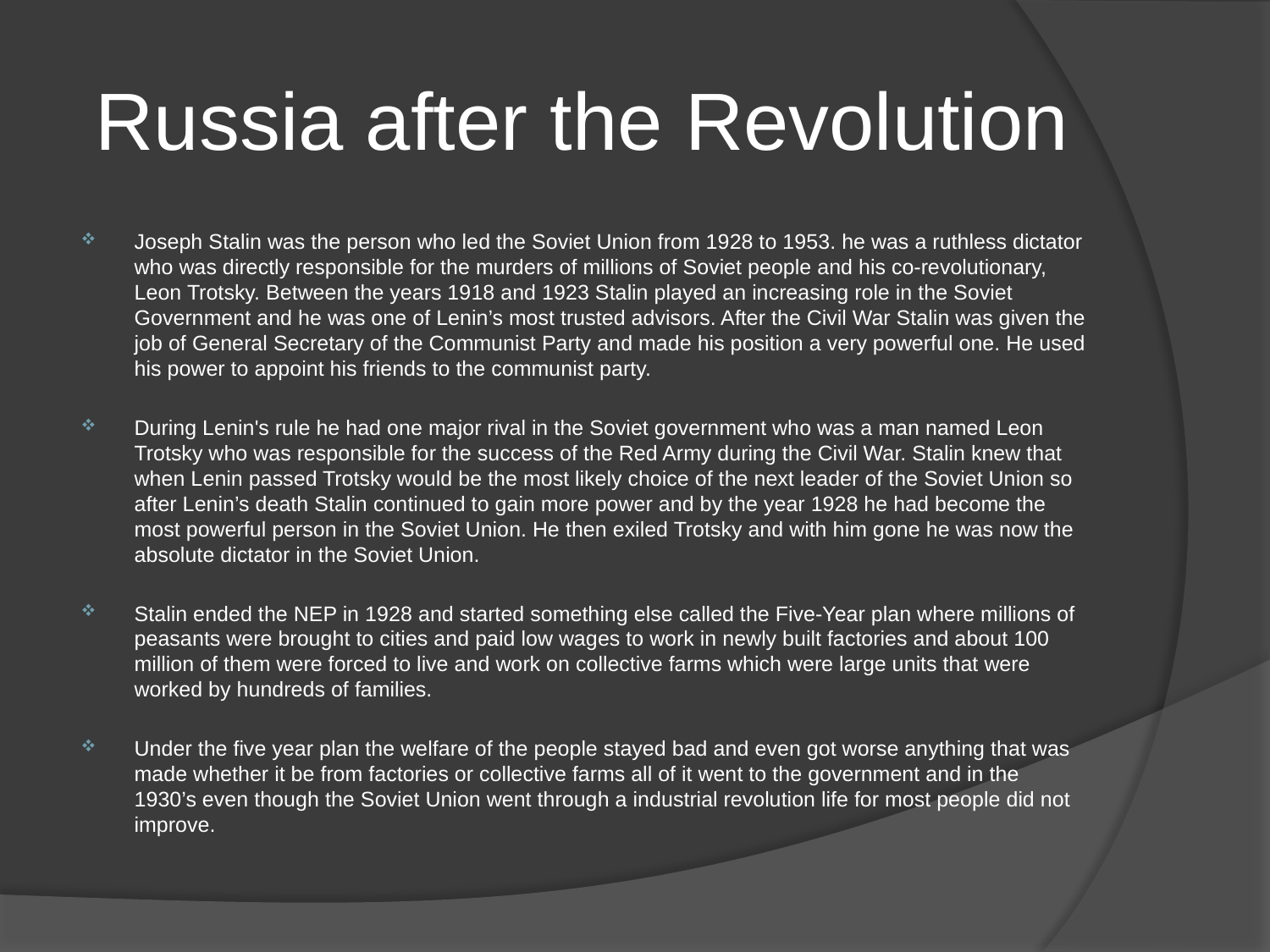

# Russia after the Revolution
Joseph Stalin was the person who led the Soviet Union from 1928 to 1953. he was a ruthless dictator who was directly responsible for the murders of millions of Soviet people and his co-revolutionary, Leon Trotsky. Between the years 1918 and 1923 Stalin played an increasing role in the Soviet Government and he was one of Lenin’s most trusted advisors. After the Civil War Stalin was given the job of General Secretary of the Communist Party and made his position a very powerful one. He used his power to appoint his friends to the communist party.

During Lenin's rule he had one major rival in the Soviet government who was a man named Leon Trotsky who was responsible for the success of the Red Army during the Civil War. Stalin knew that when Lenin passed Trotsky would be the most likely choice of the next leader of the Soviet Union so after Lenin’s death Stalin continued to gain more power and by the year 1928 he had become the most powerful person in the Soviet Union. He then exiled Trotsky and with him gone he was now the absolute dictator in the Soviet Union.

Stalin ended the NEP in 1928 and started something else called the Five-Year plan where millions of peasants were brought to cities and paid low wages to work in newly built factories and about 100 million of them were forced to live and work on collective farms which were large units that were worked by hundreds of families.

Under the five year plan the welfare of the people stayed bad and even got worse anything that was made whether it be from factories or collective farms all of it went to the government and in the 1930’s even though the Soviet Union went through a industrial revolution life for most people did not improve.